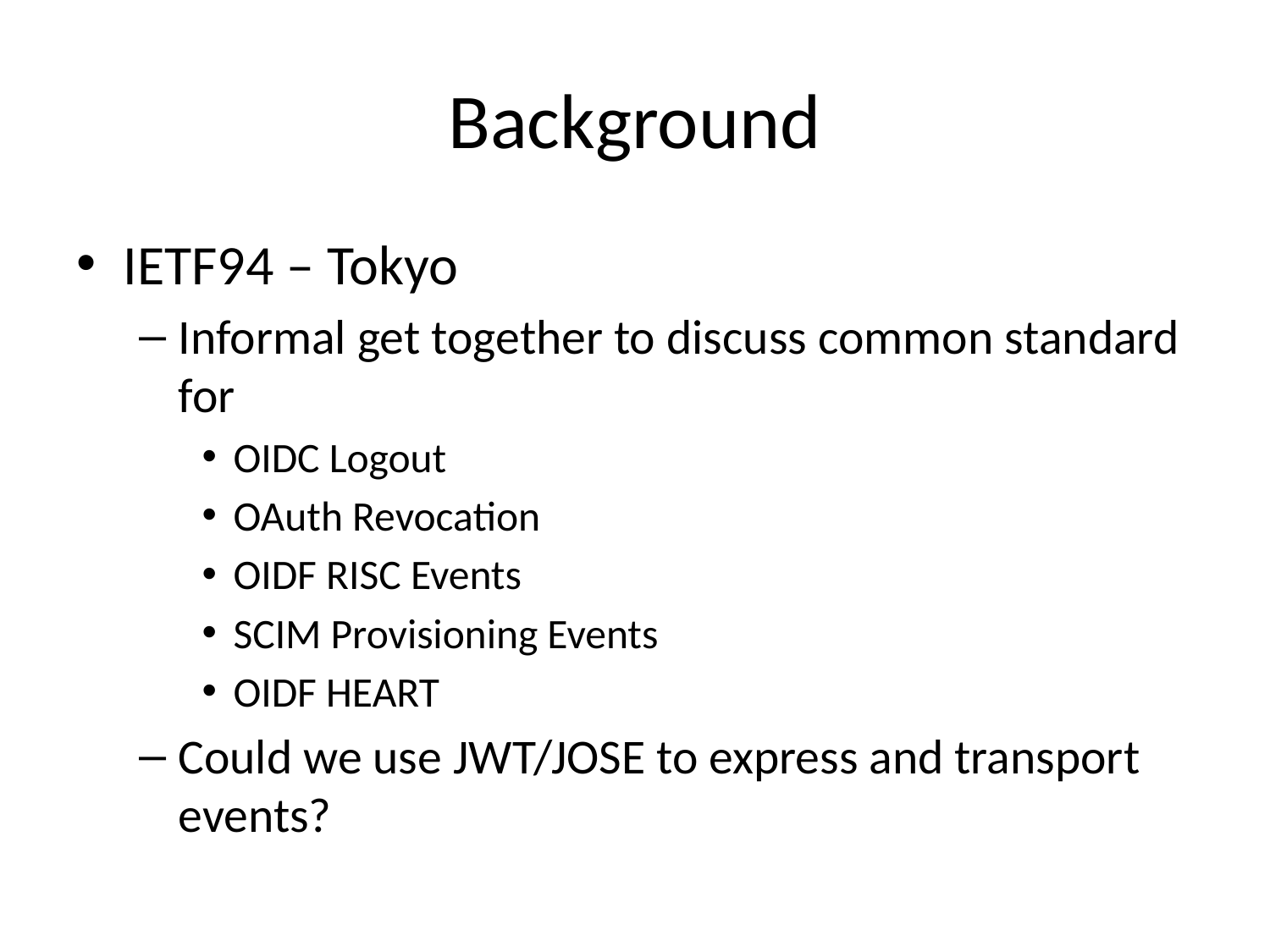

# Background
IETF94 – Tokyo
Informal get together to discuss common standard for
OIDC Logout
OAuth Revocation
OIDF RISC Events
SCIM Provisioning Events
OIDF HEART
Could we use JWT/JOSE to express and transport events?